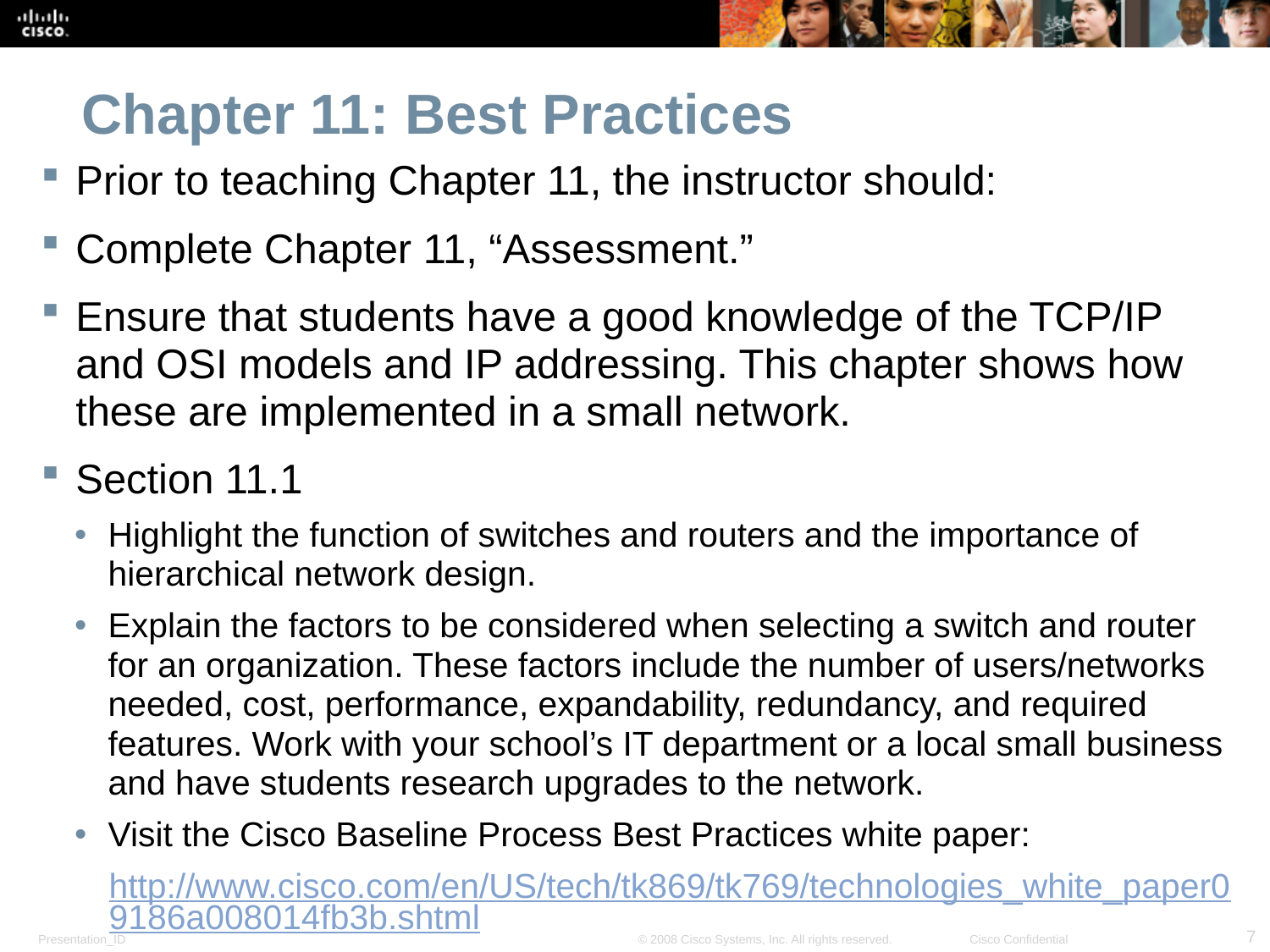

Chapter 11: Best Practices
Prior to teaching Chapter 11, the instructor should:
Complete Chapter 11, “Assessment.”
Ensure that students have a good knowledge of the TCP/IP and OSI models and IP addressing. This chapter shows how these are implemented in a small network.
Section 11.1
Highlight the function of switches and routers and the importance of hierarchical network design.
Explain the factors to be considered when selecting a switch and router for an organization. These factors include the number of users/networks needed, cost, performance, expandability, redundancy, and required features. Work with your school’s IT department or a local small business and have students research upgrades to the network.
Visit the Cisco Baseline Process Best Practices white paper:
http://www.cisco.com/en/US/tech/tk869/tk769/technologies_white_paper09186a008014fb3b.shtml